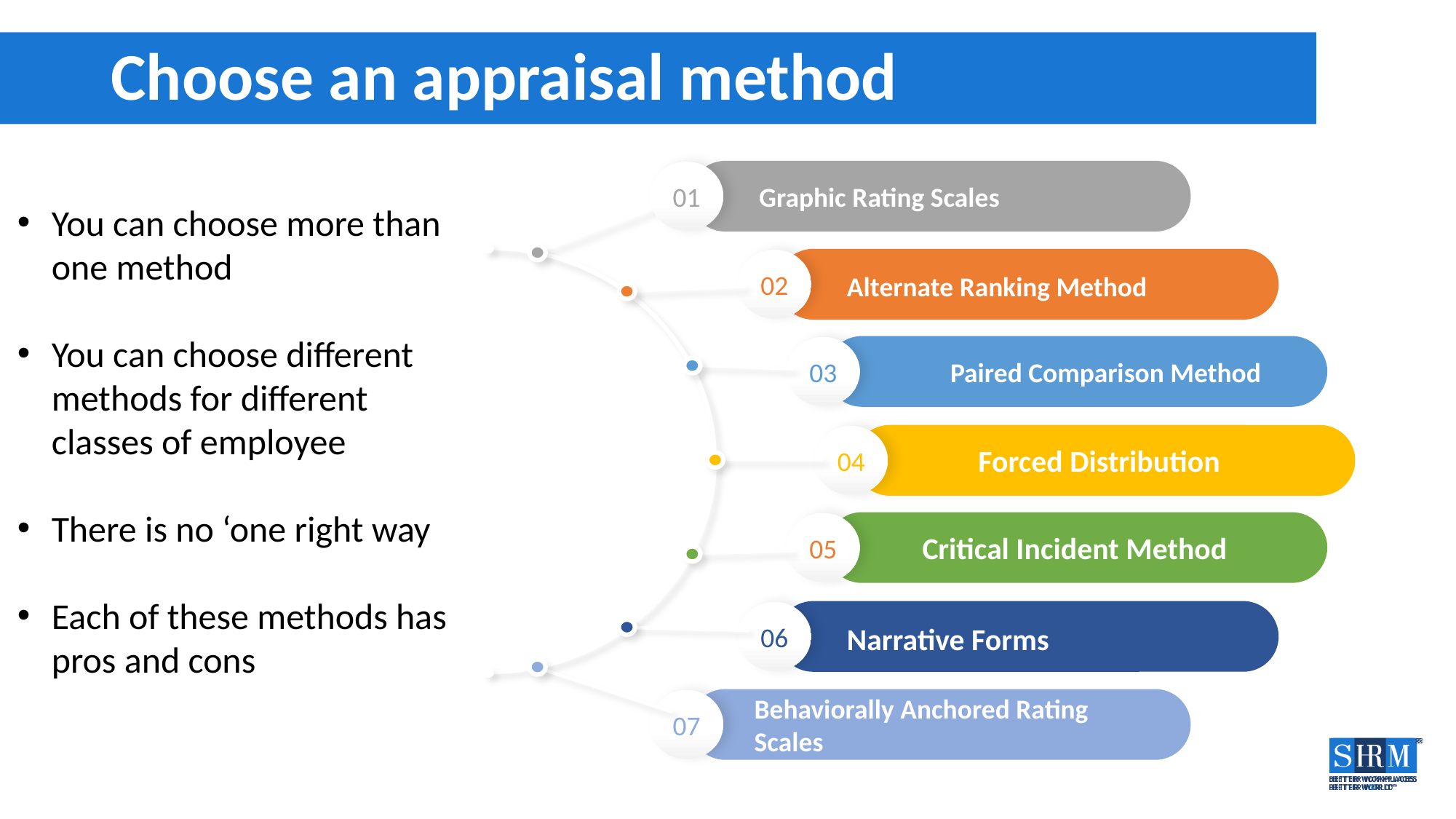

# Choose an appraisal method

01
Graphic Rating Scales
You can choose more than one method

You can choose different methods for different classes of employee

There is no ‘one right way

Each of these methods has pros and cons

02
Alternate Ranking Method

03
Paired Comparison Method

04
Forced Distribution

05
Critical Incident Method

06
Narrative Forms

07
Behaviorally Anchored Rating Scales